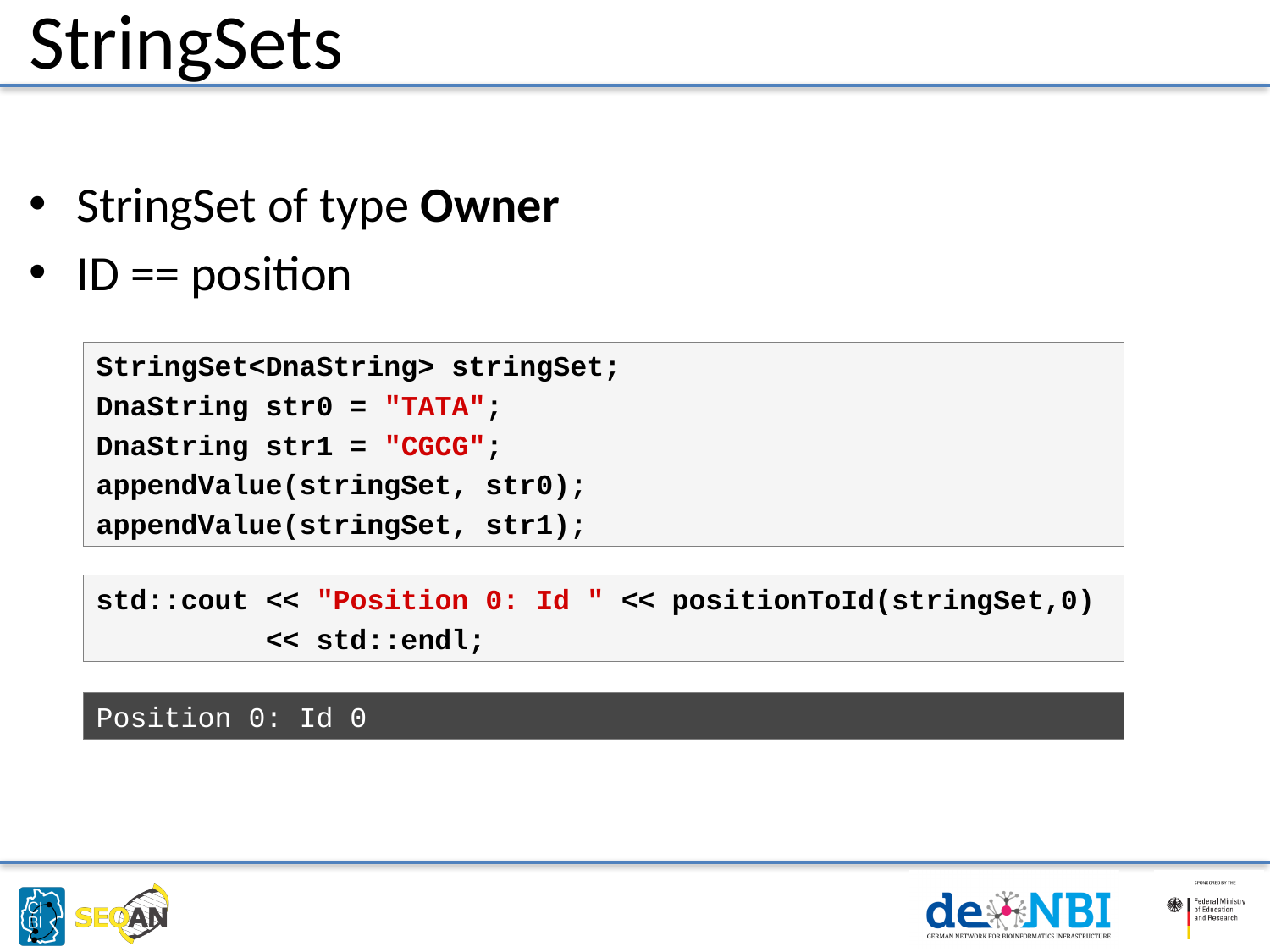

StringSets
StringSet of type Owner
ID == position
StringSet<DnaString> stringSet;
DnaString str0 = "TATA";
DnaString str1 = "CGCG";
appendValue(stringSet, str0);
appendValue(stringSet, str1);
std::cout << "Position 0: Id " << positionToId(stringSet,0)
          << std::endl;
Position 0: Id 0